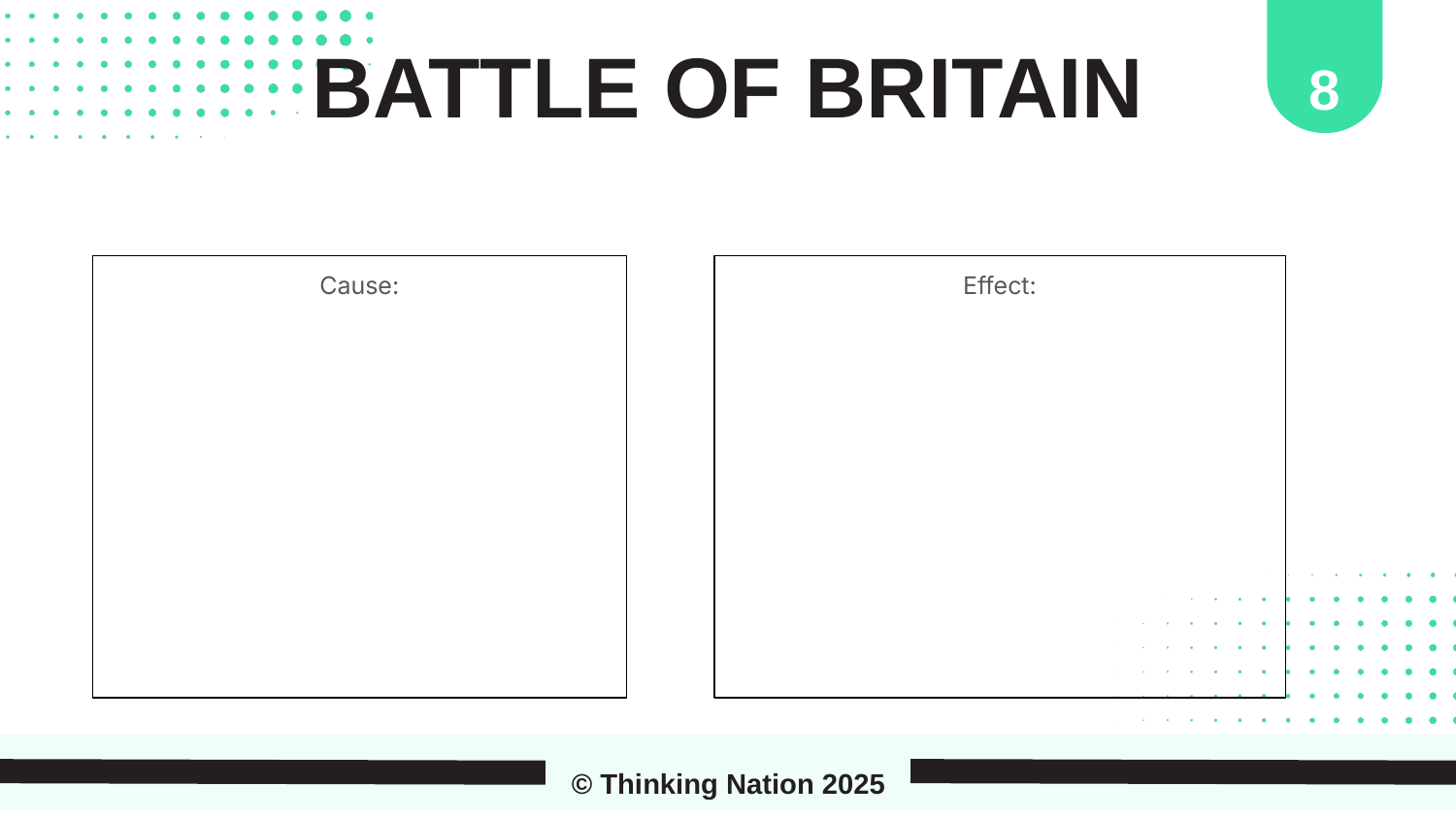

8
BATTLE OF BRITAIN
Cause:

Effect:

© Thinking Nation 2025